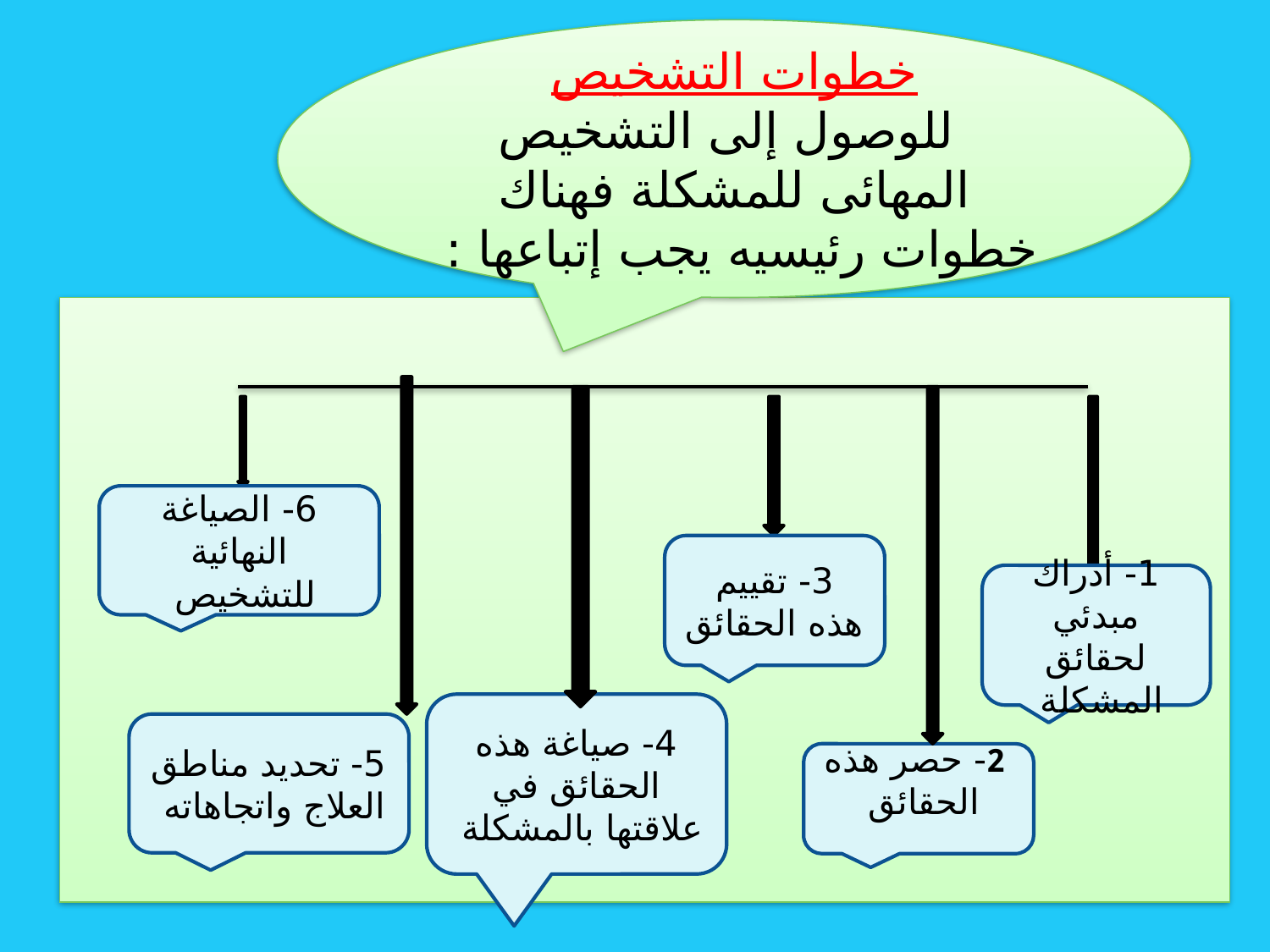

خطوات التشخيص
 للوصول إلى التشخيص المهائى للمشكلة فهناك خطوات رئيسيه يجب إتباعها :

6- الصياغة النهائية للتشخيص
3- تقييم هذه الحقائق
1- أدراك مبدئي لحقائق المشكلة
4- صياغة هذه الحقائق في علاقتها بالمشكلة
5- تحديد مناطق العلاج واتجاهاته

 2- حصر هذه الحقائق